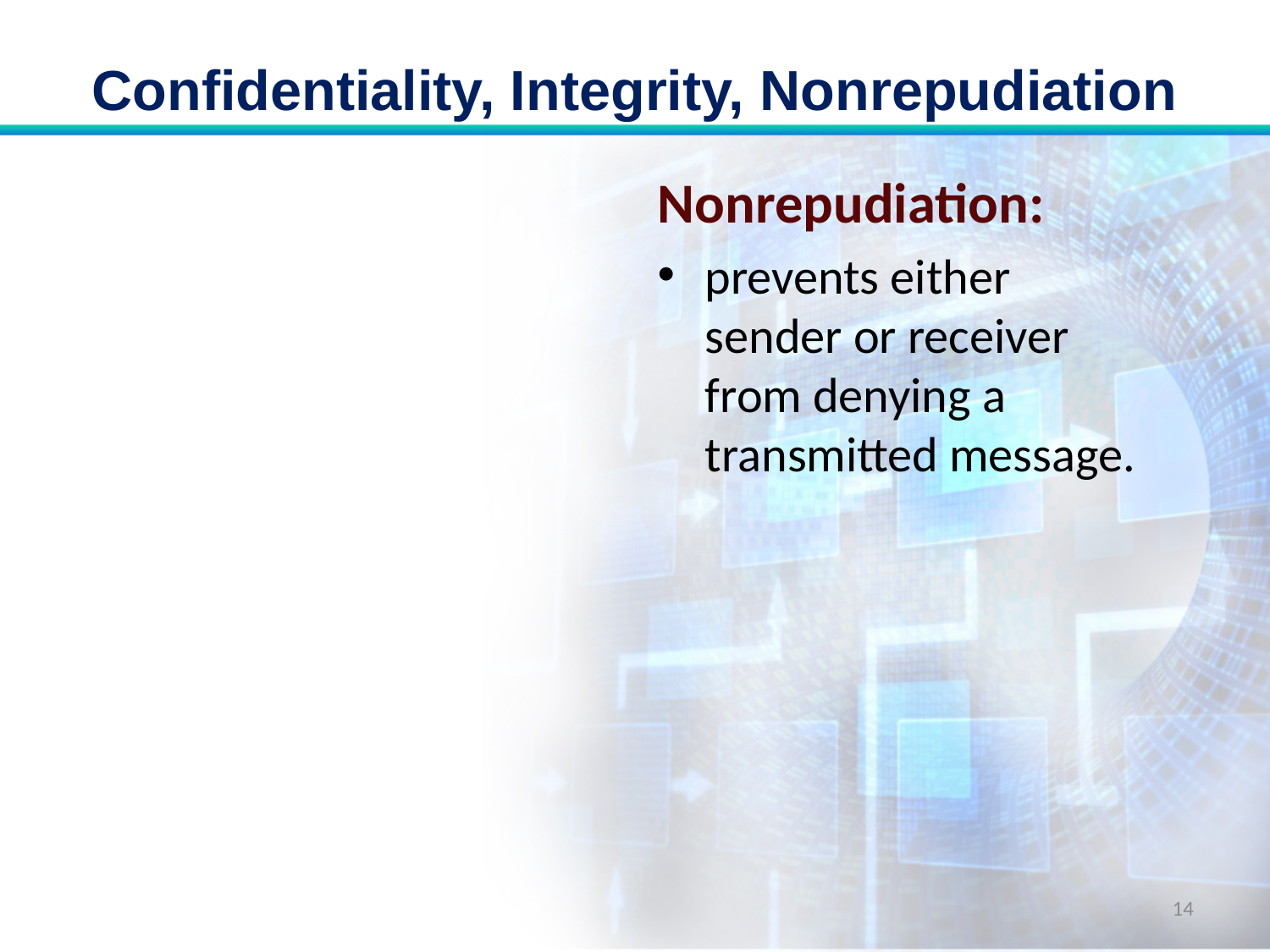

# Confidentiality, Integrity, Nonrepudiation
Nonrepudiation:
prevents either sender or receiver from denying a transmitted message.

14